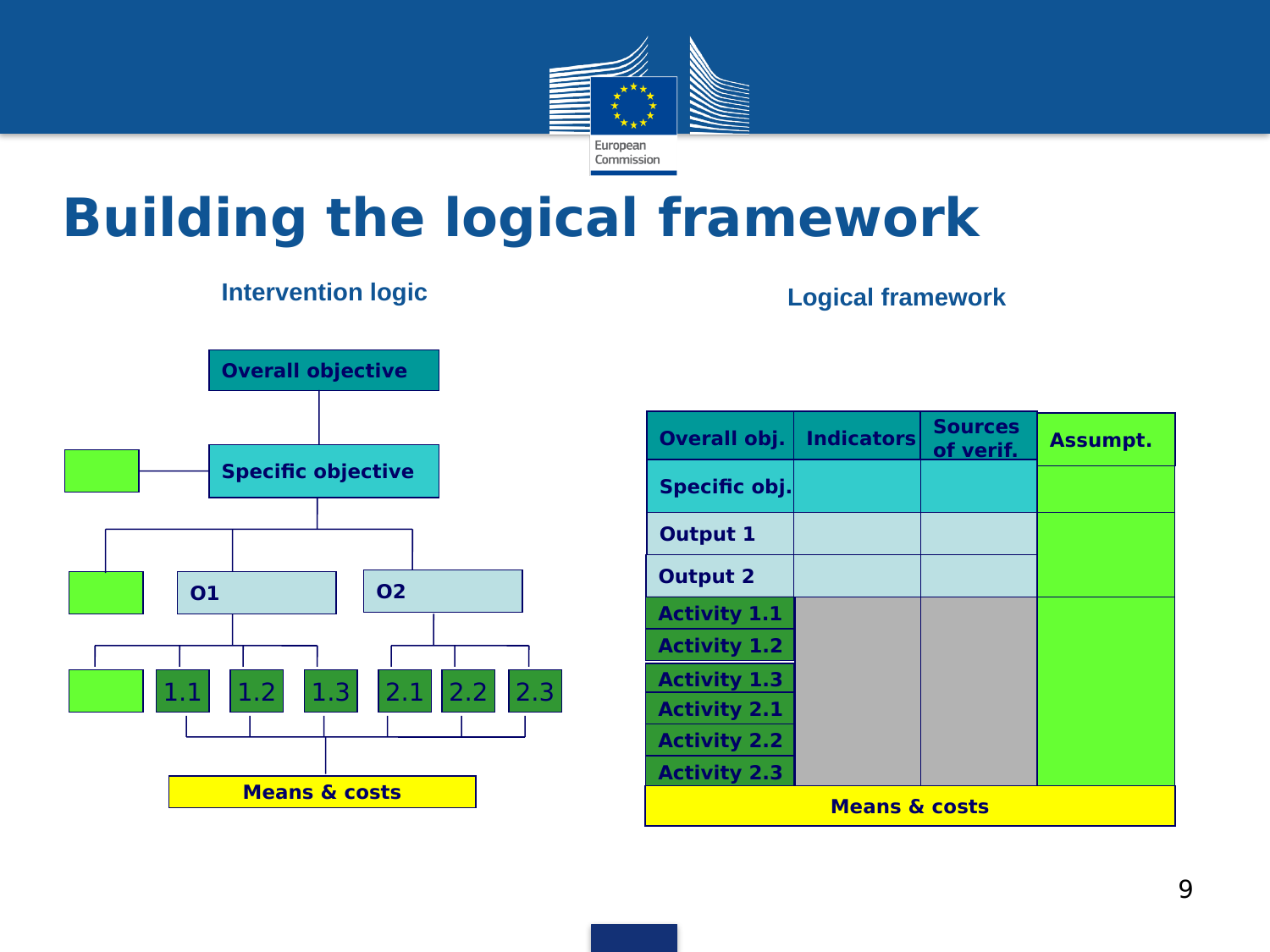

# Building the logical framework
Intervention logic
Logical framework
Overall objective

Overall obj.
Indicators
Sources
of verif.
Assumpt.
Specific objective

Specific obj.

Output 1

Output 2

O2

O1

Activity 1.1

Activity 1.2

Activity 1.3
Moyens

1.1
1.2
1.3
2.1
2.2
2.3

Activity 2.1

Activity 2.2

Activity 2.3
Means & costs
Means & costs

9